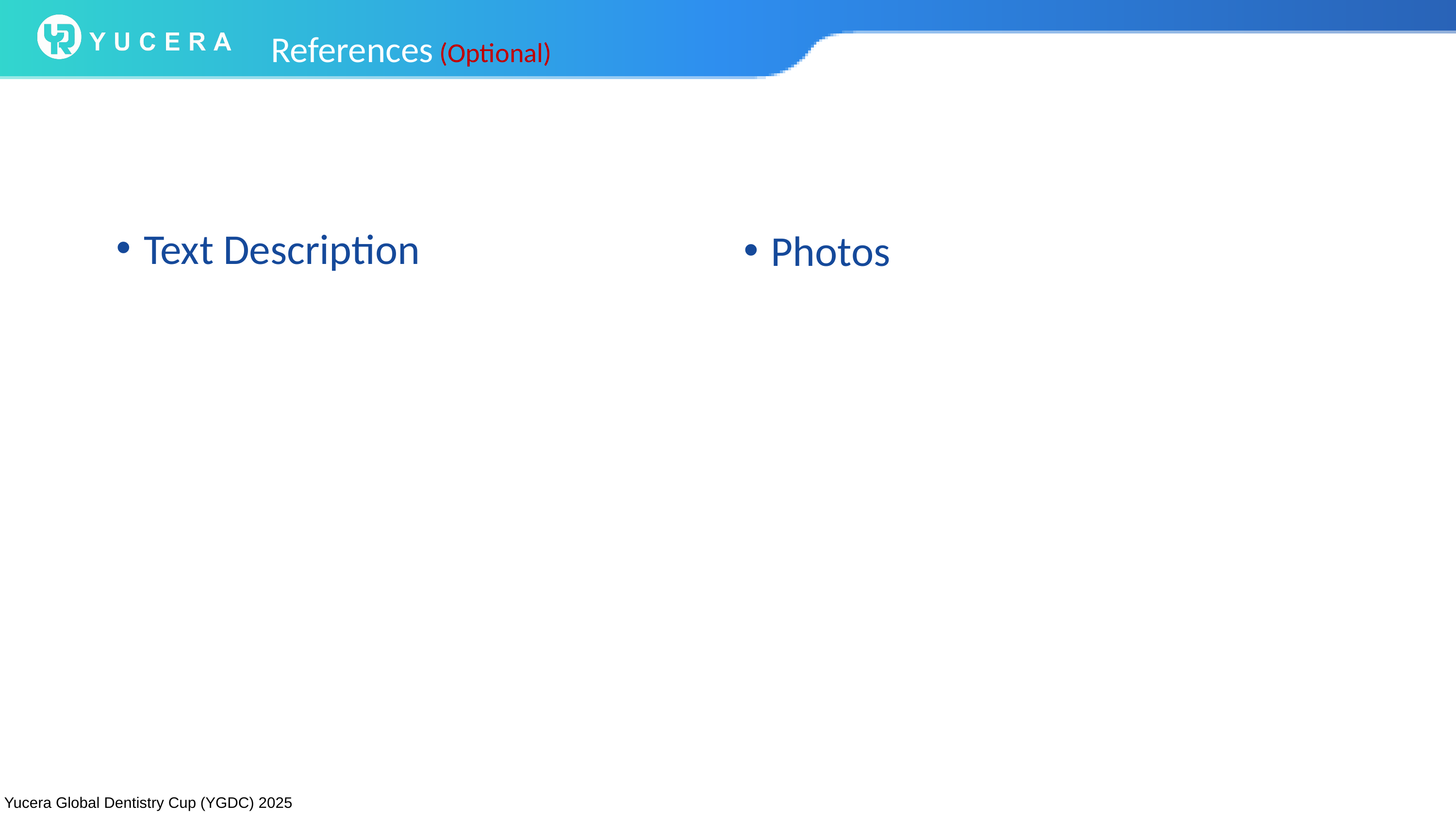

References (Optional)
Text Description
Photos

Yucera Global Dentistry Cup (YGDC) 2025